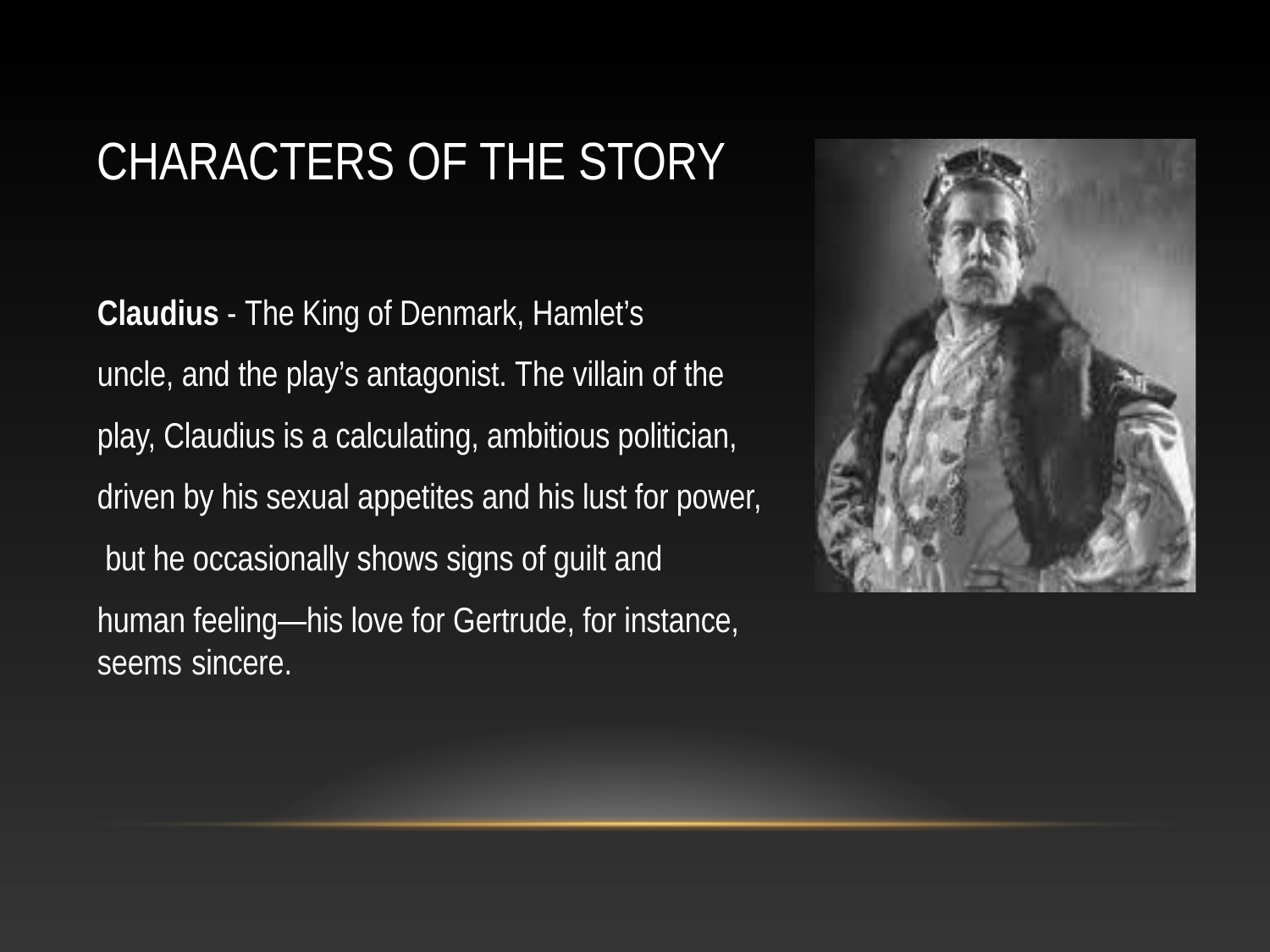

# CHARACTERS OF THE STORY

Claudius - The King of Denmark, Hamlet’s  uncle, and the play’s antagonist. The villain of the
play, Claudius is a calculating, ambitious politician,  driven by his sexual appetites and his lust for power,  but he occasionally shows signs of guilt and
human feeling—his love for Gertrude, for instance, seems sincere.